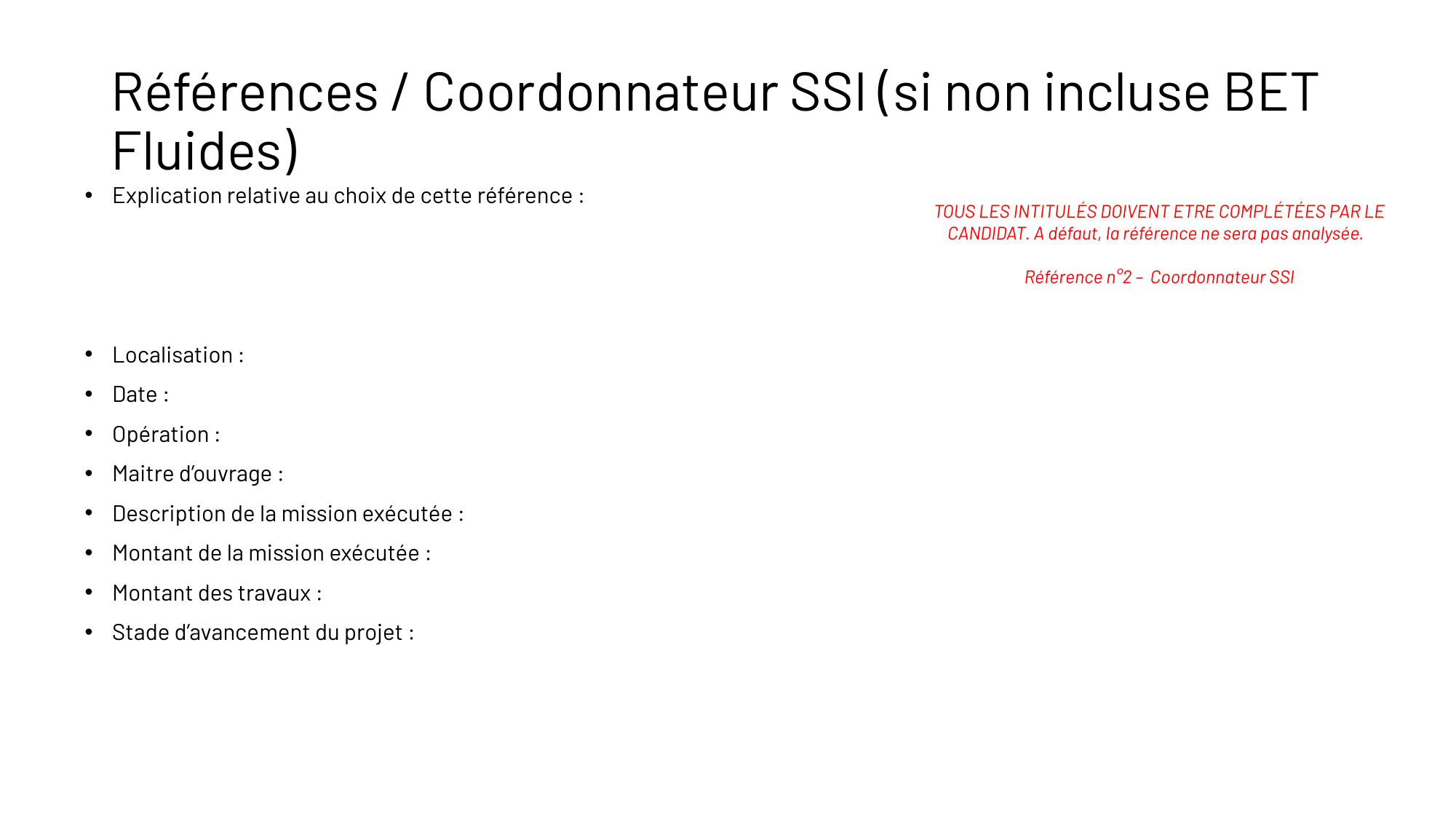

# Références / Coordonnateur SSI (si non incluse BET Fluides)
Explication relative au choix de cette référence :

Localisation :
Date :
Opération :
Maitre d’ouvrage :
Description de la mission exécutée :
Montant de la mission exécutée :
Montant des travaux :
Stade d’avancement du projet :

TOUS LES INTITULÉS DOIVENT ETRE COMPLÉTÉES PAR LE CANDIDAT. A défaut, la référence ne sera pas analysée.

Référence n°2 –  Coordonnateur SSI